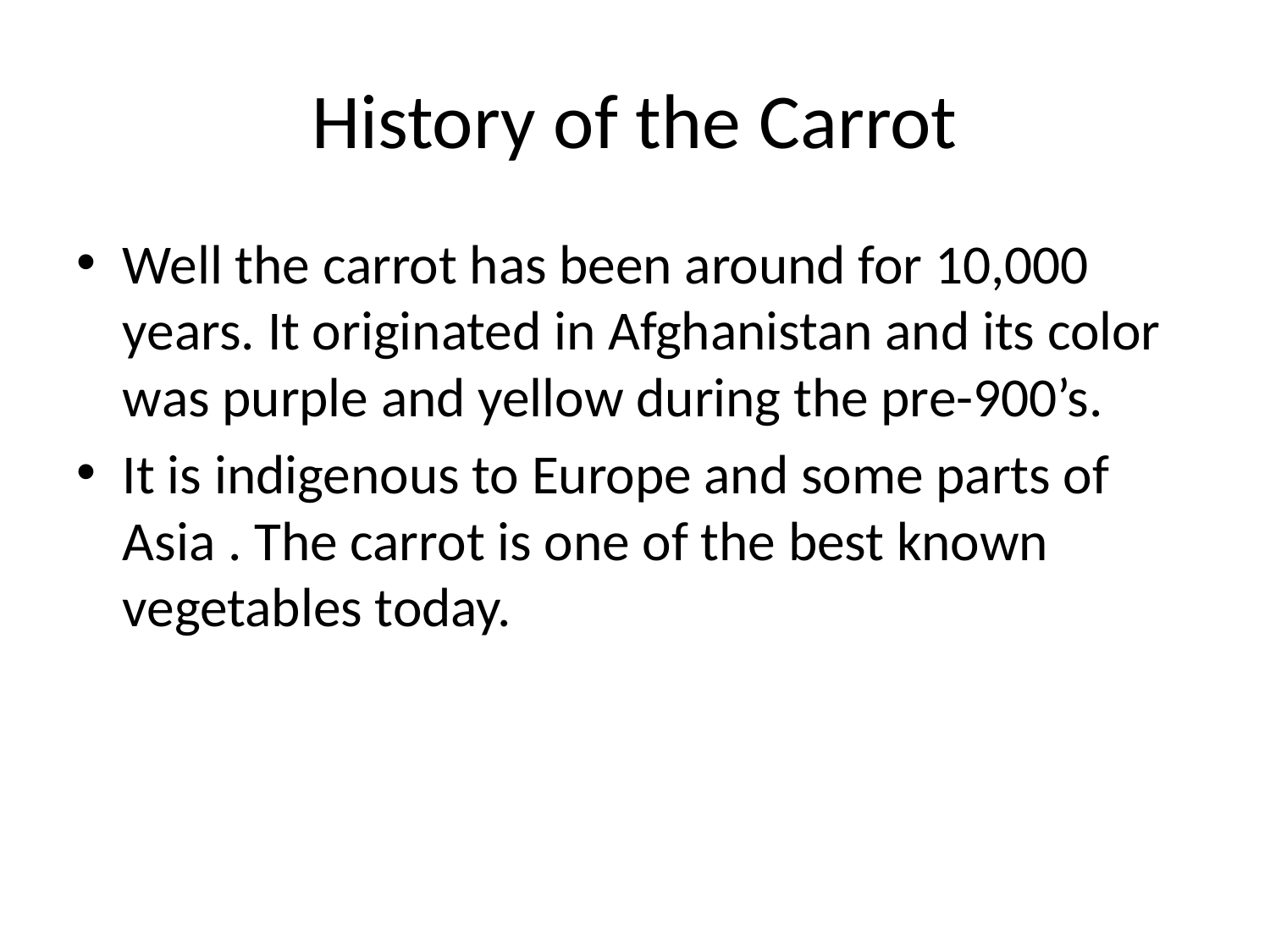

# History of the Carrot
Well the carrot has been around for 10,000 years. It originated in Afghanistan and its color was purple and yellow during the pre-900’s.
It is indigenous to Europe and some parts of Asia . The carrot is one of the best known vegetables today.